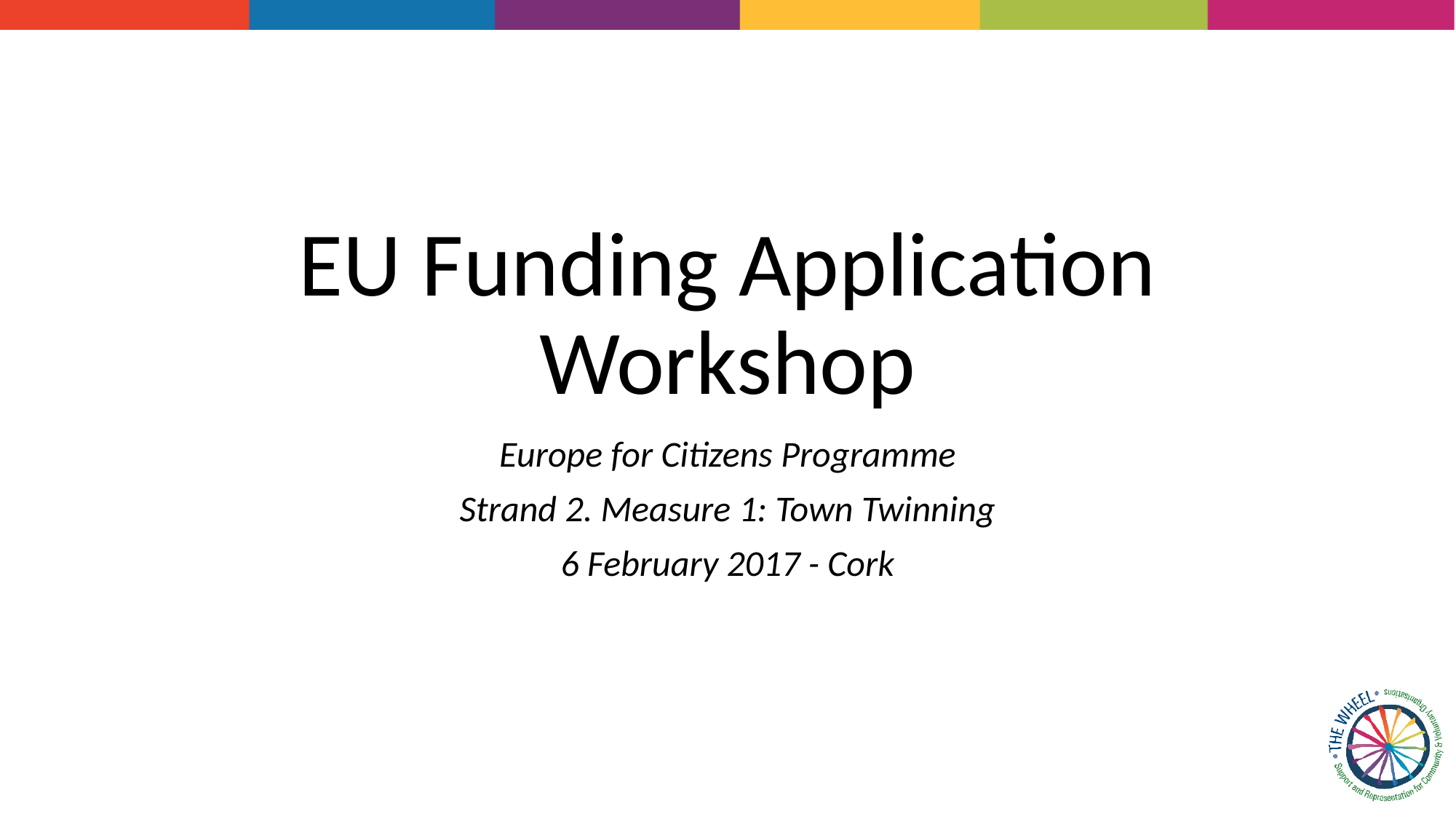

# EU Funding Application Workshop
Europe for Citizens Programme
Strand 2. Measure 1: Town Twinning
6 February 2017 - Cork